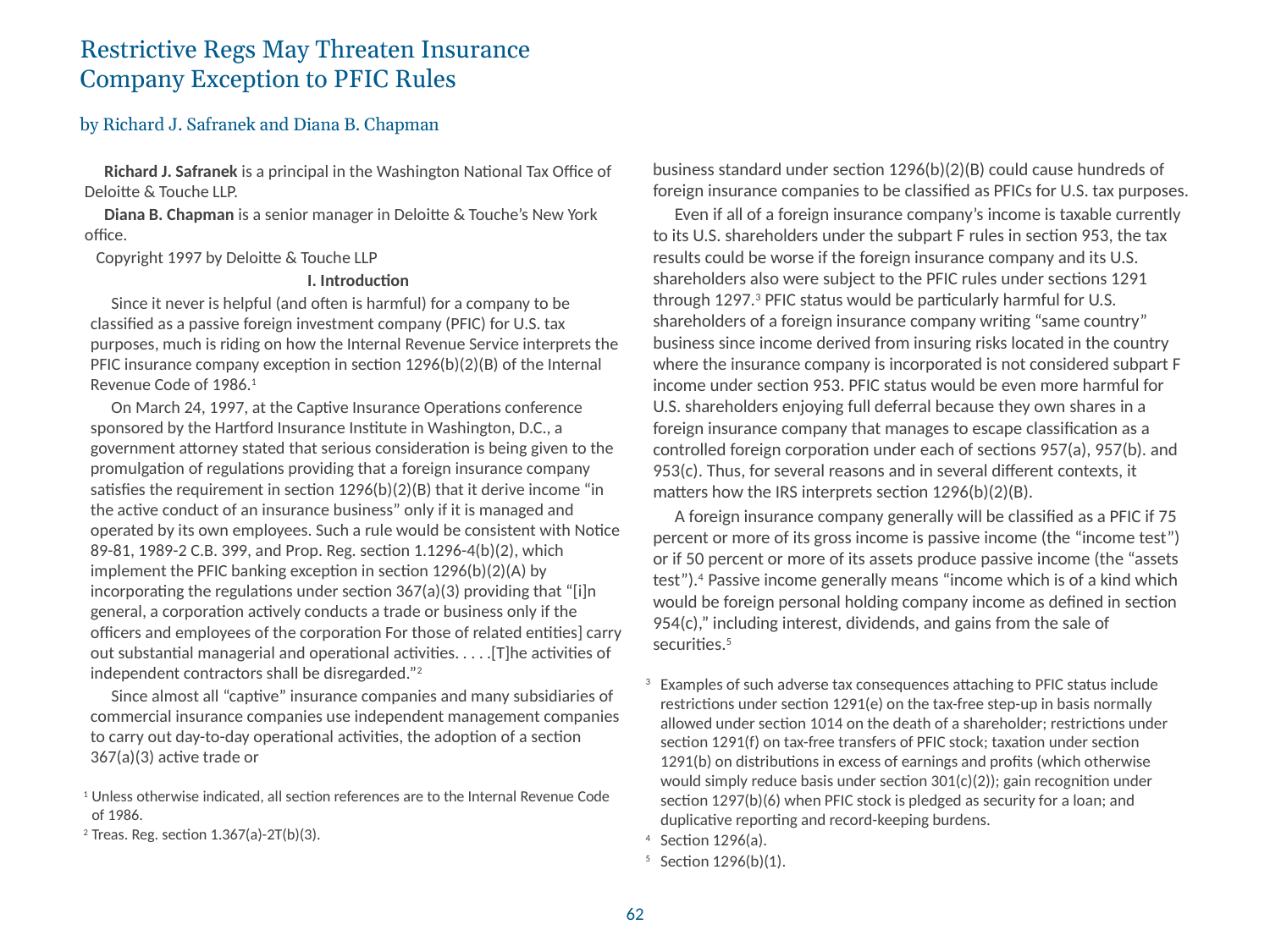

# Restrictive Regs May Threaten Insurance Company Exception to PFIC Rules by Richard J. Safranek and Diana B. Chapman
business standard under section 1296(b)(2)(B) could cause hundreds of foreign insurance companies to be classified as PFICs for U.S. tax purposes.
Even if all of a foreign insurance company’s income is taxable currently to its U.S. shareholders under the subpart F rules in section 953, the tax results could be worse if the foreign insurance company and its U.S. shareholders also were subject to the PFIC rules under sections 1291 through 1297.3 PFIC status would be particularly harmful for U.S. shareholders of a foreign insurance company writing “same country” business since income derived from insuring risks located in the country where the insurance company is incorporated is not considered subpart F income under section 953. PFIC status would be even more harmful for U.S. shareholders enjoying full deferral because they own shares in a foreign insurance company that manages to escape classification as a controlled foreign corporation under each of sections 957(a), 957(b). and 953(c). Thus, for several reasons and in several different contexts, it matters how the IRS interprets section 1296(b)(2)(B).
A foreign insurance company generally will be classified as a PFIC if 75 percent or more of its gross income is passive income (the “income test”) or if 50 percent or more of its assets produce passive income (the “assets test”).4  Passive income generally means “income which is of a kind which would be foreign personal holding company income as defined in section 954(c),” including interest, dividends, and gains from the sale of securities.5

3	Examples of such adverse tax consequences attaching to PFIC status include restrictions under section 1291(e) on the tax-free step-up in basis normally allowed under section 1014 on the death of a shareholder; restrictions under section 1291(f) on tax-free transfers of PFIC stock; taxation under section 1291(b) on distributions in excess of earnings and profits (which otherwise would simply reduce basis under section 301(c)(2)); gain recognition under section 1297(b)(6) when PFIC stock is pledged as security for a loan; and duplicative reporting and record-keeping burdens.
4	Section 1296(a).
5	Section 1296(b)(1).

Richard J. Safranek is a principal in the Washington National Tax Office of Deloitte & Touche LLP.
Diana B. Chapman is a senior manager in Deloitte & Touche’s New York office.
Copyright 1997 by Deloitte & Touche LLP
I. Introduction
Since it never is helpful (and often is harmful) for a company to be classified as a passive foreign investment company (PFIC) for U.S. tax purposes, much is riding on how the Internal Revenue Service interprets the PFIC insurance company exception in section 1296(b)(2)(B) of the Internal Revenue Code of 1986.1
On March 24, 1997, at the Captive Insurance Operations conference sponsored by the Hartford Insurance Institute in Washington, D.C., a government attorney stated that serious consideration is being given to the promulgation of regulations providing that a foreign insurance company satisfies the requirement in section 1296(b)(2)(B) that it derive income “in the active conduct of an insurance business” only if it is managed and operated by its own employees. Such a rule would be consistent with Notice 89-81, 1989-2 C.B. 399, and Prop. Reg. section 1.1296-4(b)(2), which implement the PFIC banking exception in section 1296(b)(2)(A) by incorporating the regulations under section 367(a)(3) providing that “[i]n general, a corporation actively conducts a trade or business only if the officers and employees of the corporation For those of related entities] carry out substantial managerial and operational activities. . . . .[T]he activities of independent contractors shall be disregarded.”2
Since almost all “captive” insurance companies and many subsidiaries of commercial insurance companies use independent management companies to carry out day-to-day operational activities, the adoption of a section 367(a)(3) active trade or

1	Unless otherwise indicated, all section references are to the Internal Revenue Code of 1986.
2	Treas. Reg. section 1.367(a)-2T(b)(3).

62